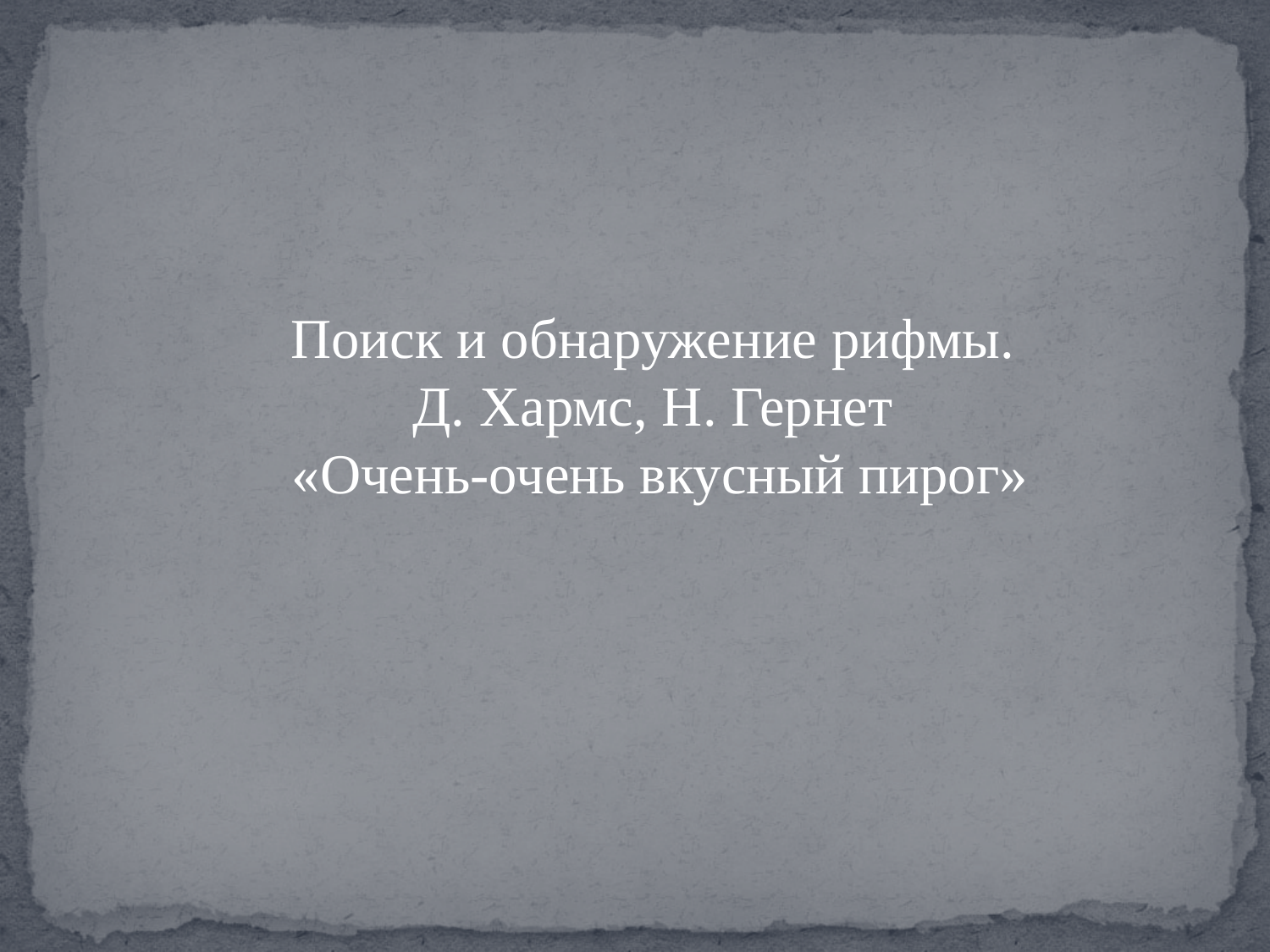

Поиск и обнаружение рифмы.
Д. Хармс, Н. Гернет
«Очень-очень вкусный пирог»